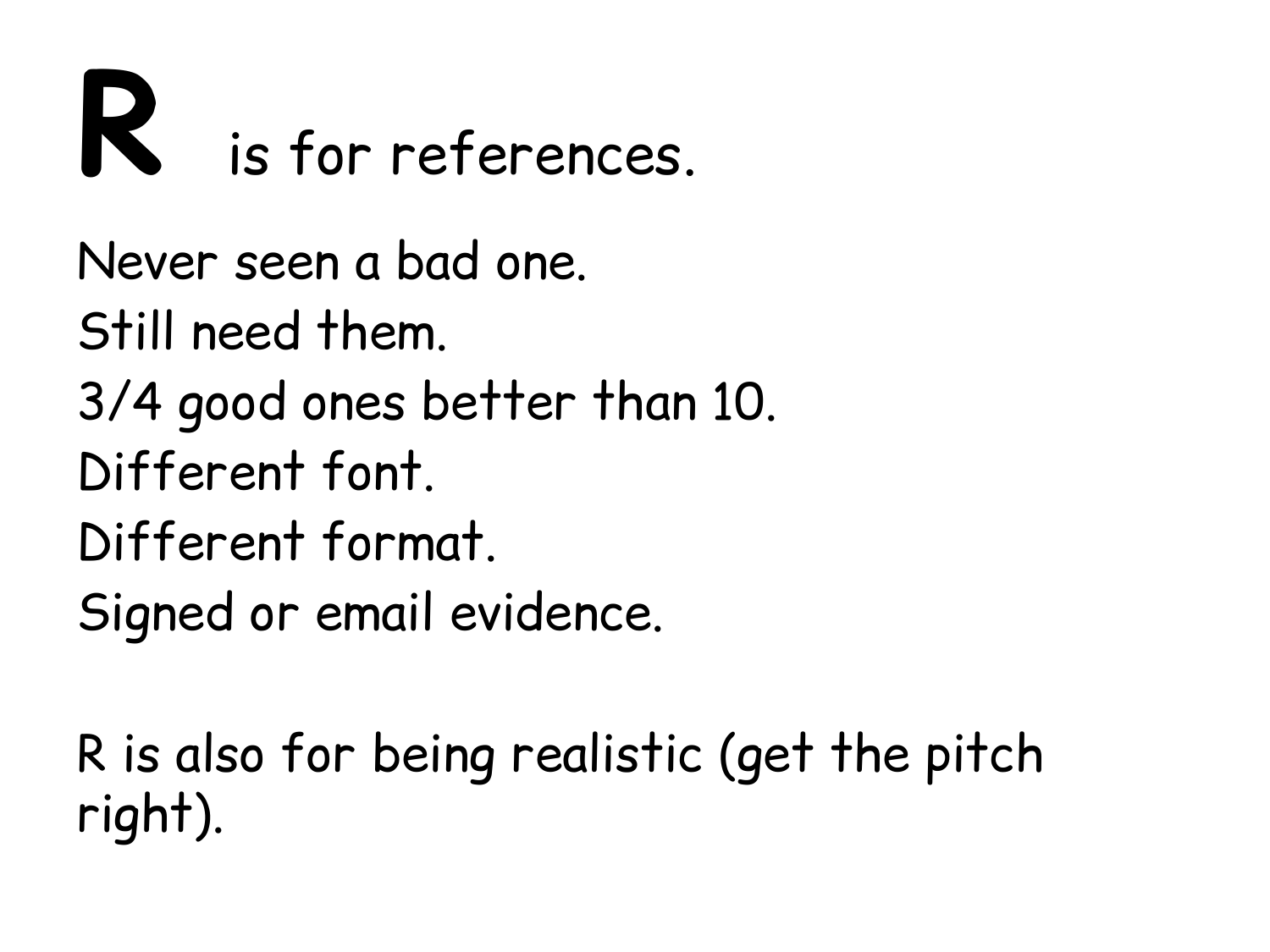

# R is for references.
Never seen a bad one.
Still need them.
3/4 good ones better than 10.
Different font.
Different format.
Signed or email evidence.

R is also for being realistic (get the pitch right).